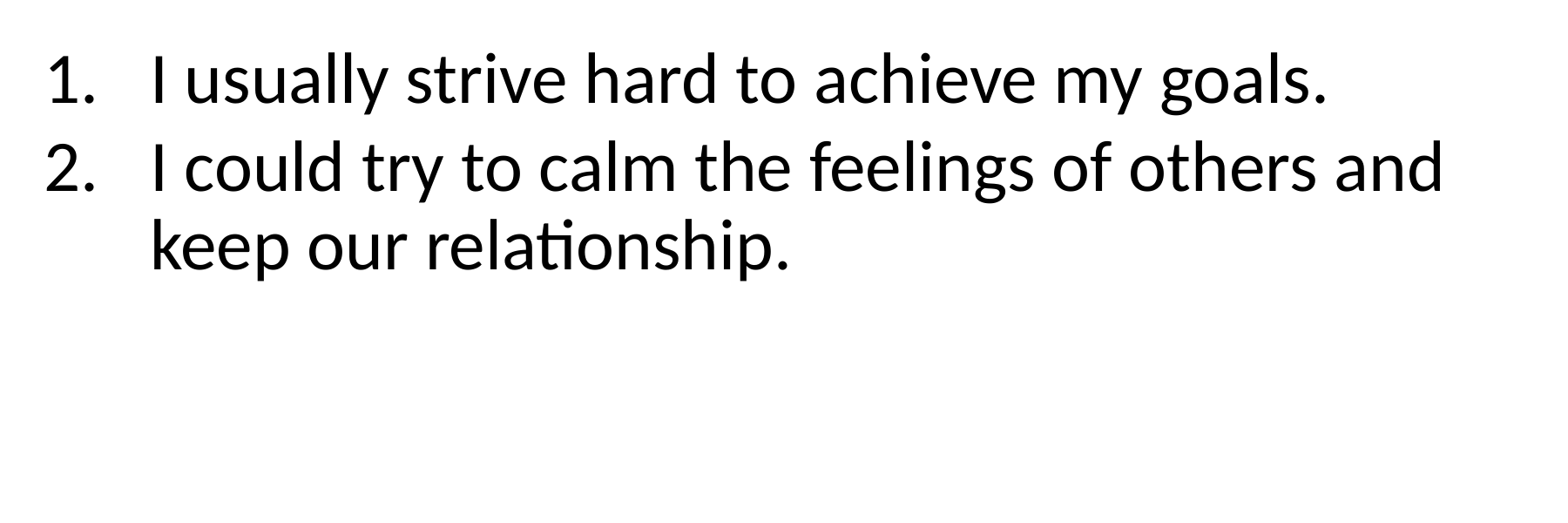

I usually strive hard to achieve my goals.
I could try to calm the feelings of others and keep our relationship.